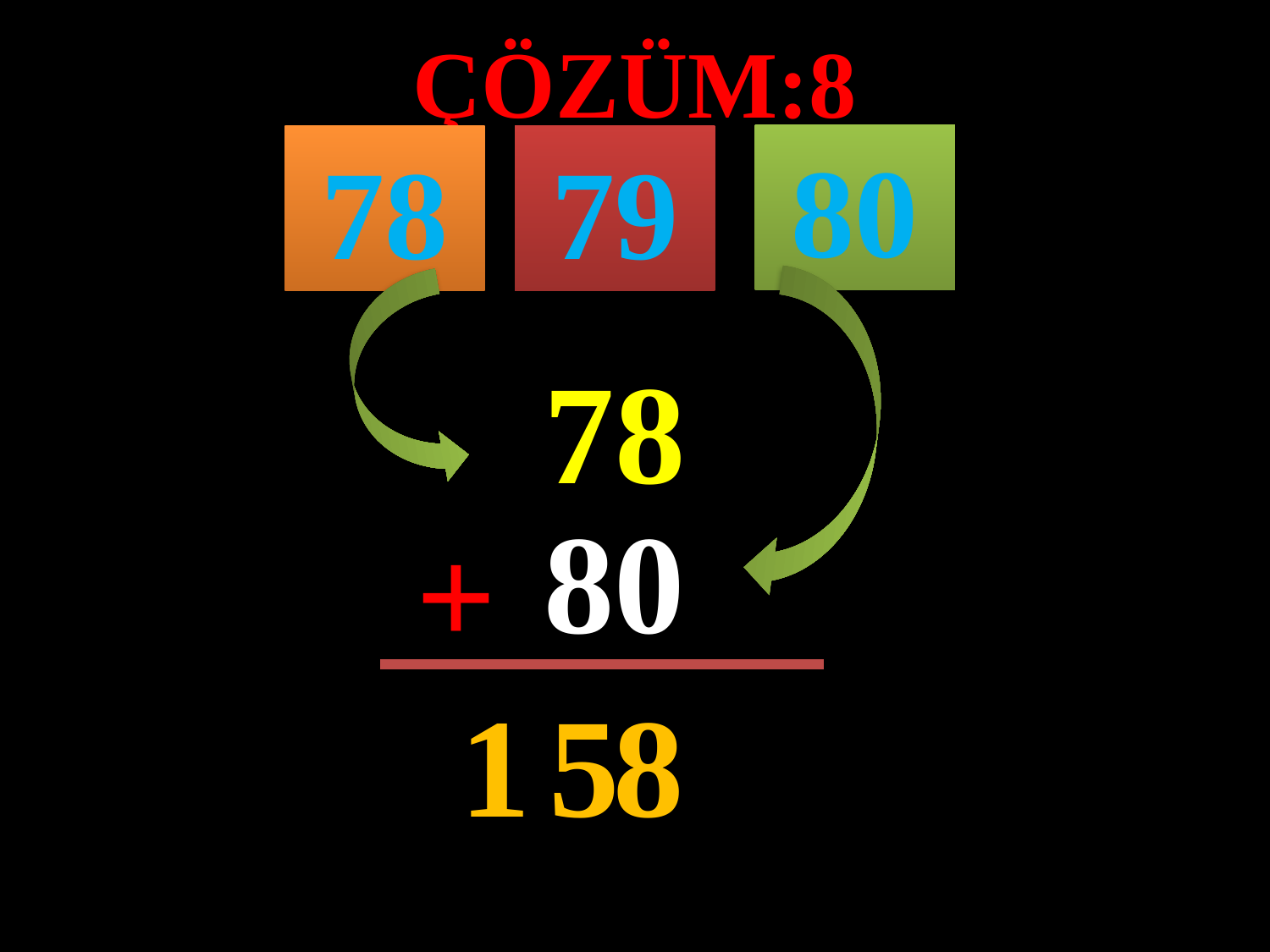

ÇÖZÜM:8
80
78
79
#

78

80
+
1
5
8